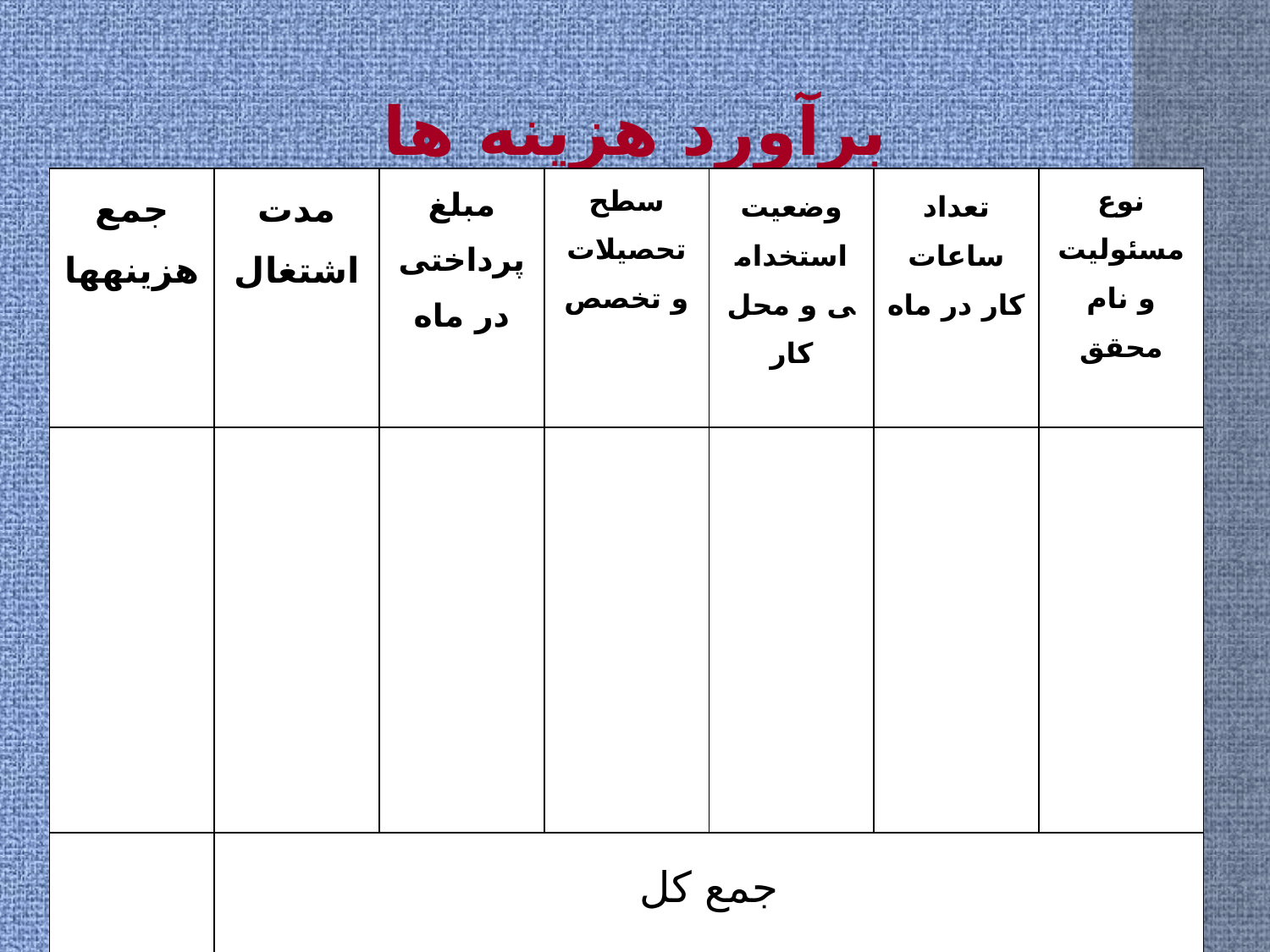

# برآورد هزینه ها
| جمع هزینه‏ها | مدت اشتغال | مبلغ پرداختی در ماه | سطح تحصیلات و تخصص | وضعیت استخدامی و محل کار | تعداد ساعات کار در ماه | نوع مسئولیت و نام محقق |
| --- | --- | --- | --- | --- | --- | --- |
|  |  |  |  |  |  |  |
|  | جمع كل |  |  |  |  |  |
الف- هزينه‏هاي پرسنلي: